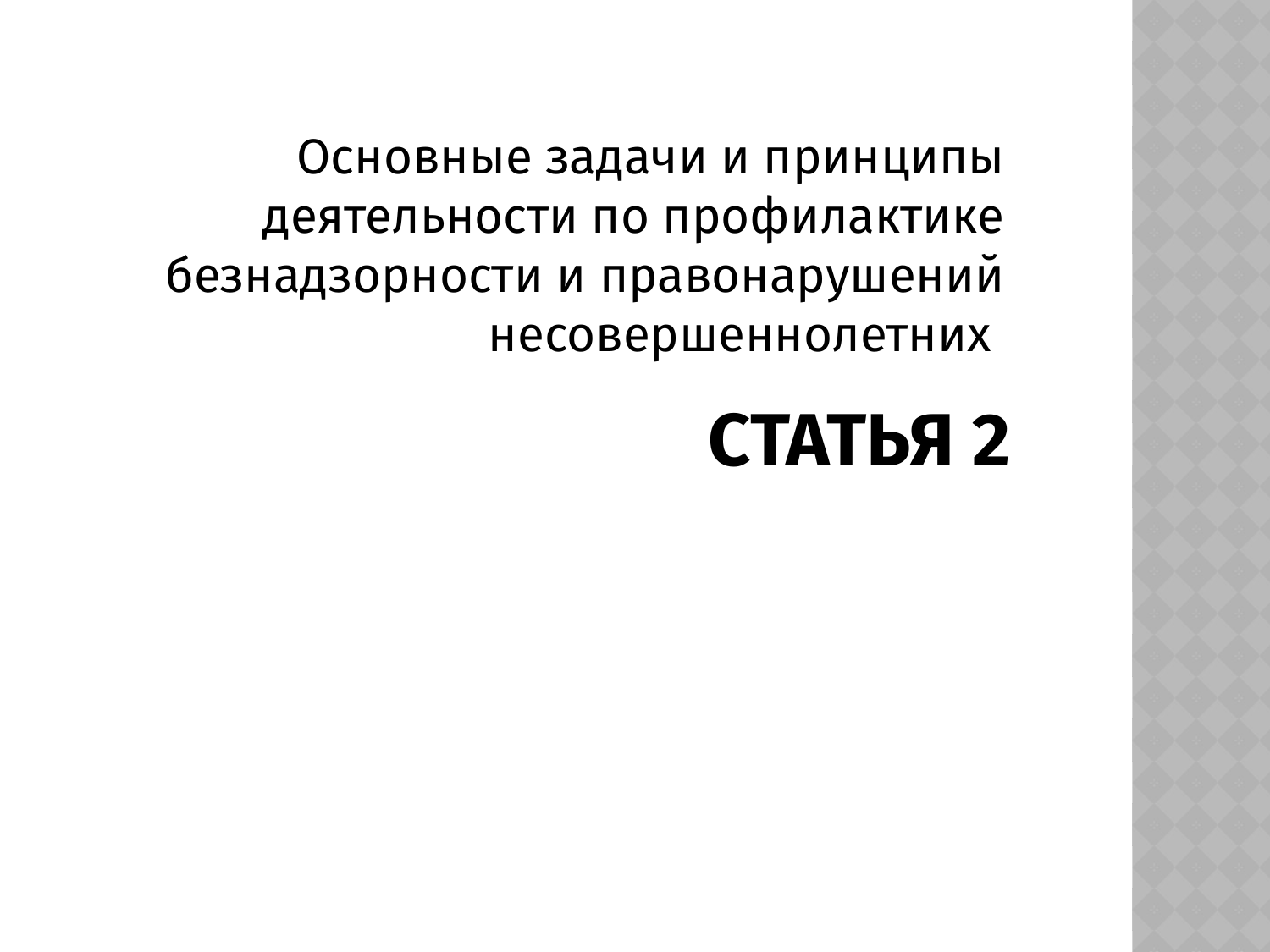

Основные задачи и принципы деятельности по профилактике безнадзорности и правонарушений несовершеннолетних
# Статья 2